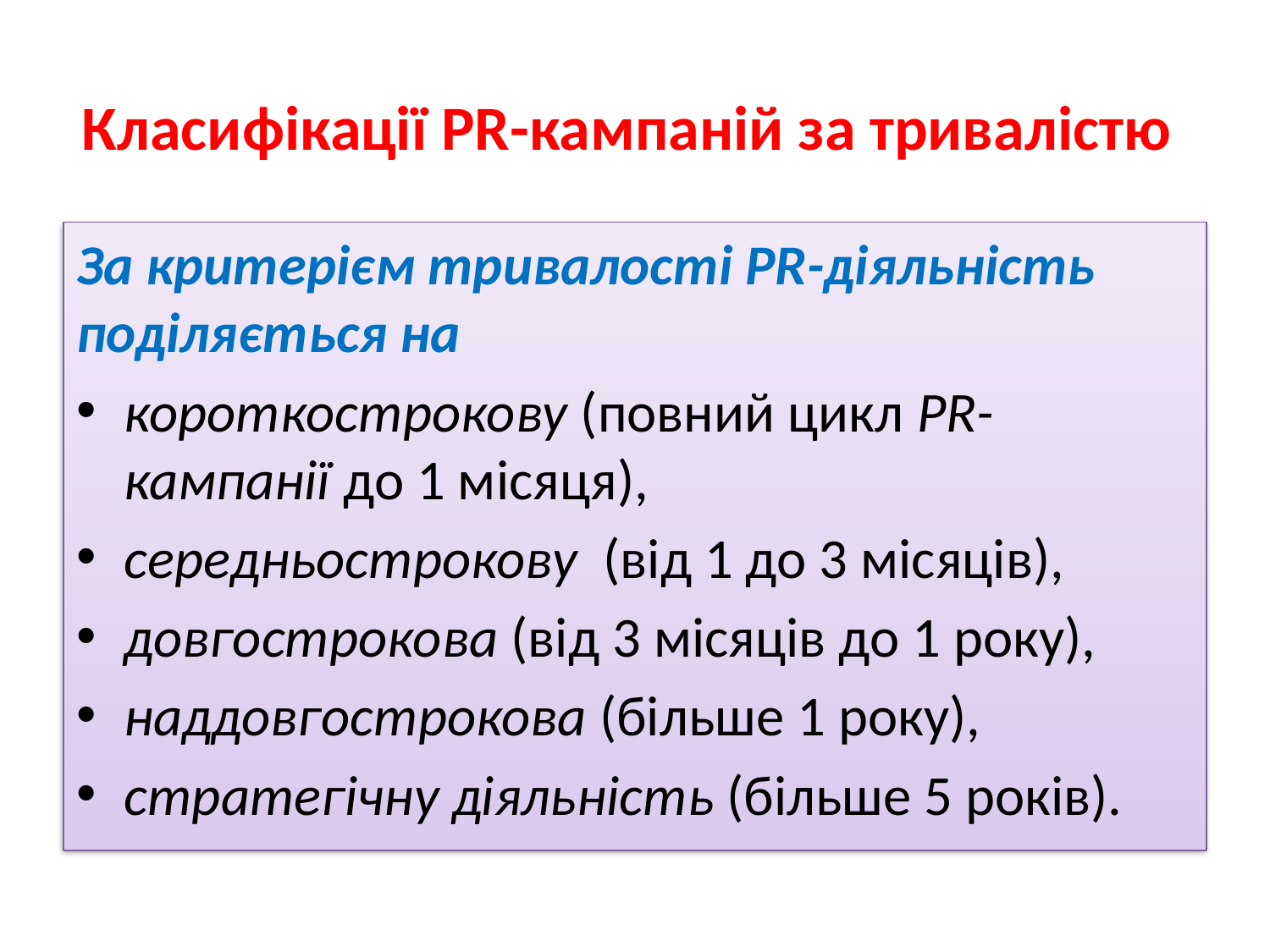

# Класифікації PR-кампаній за тривалістю
За критерієм тривалості PR-діяльність поділяється на
короткострокову (повний цикл PR-кампанії до 1 місяця),
середньострокову  (від 1 до 3 місяців),
довгострокова (від 3 місяців до 1 року),
наддовгострокова (більше 1 року),
стратегічну діяльність (більше 5 років).